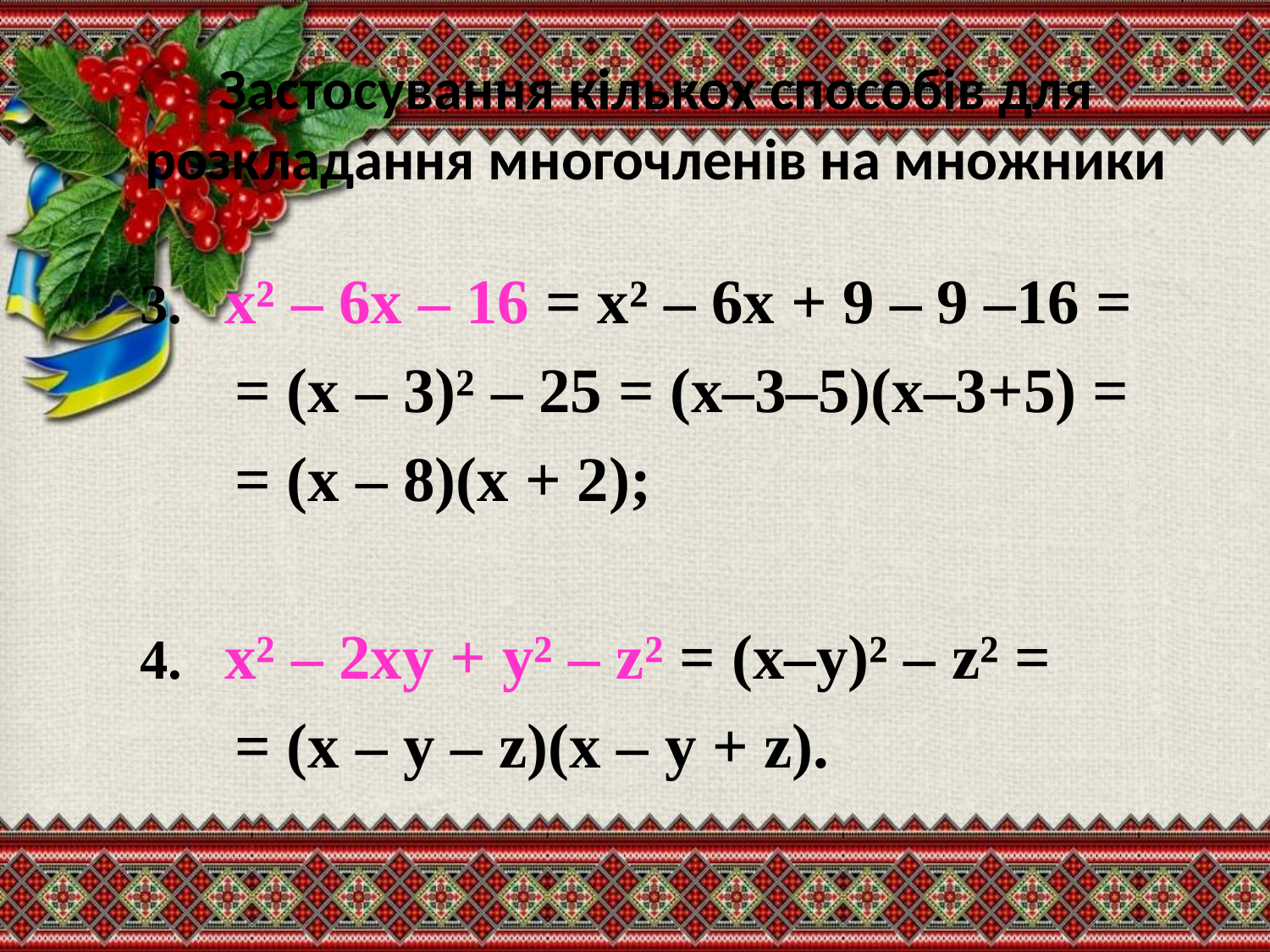

# Застосування кількох способів для розкладання многочленів на множники
3.   x² – 6x – 16 = x² – 6x + 9 – 9 –16 =
      = (x – 3)² – 25 = (x–3–5)(x–3+5) =
      = (x – 8)(x + 2);

4.   x² – 2xy + y² – z² = (x–y)² – z² =
      = (x – y – z)(x – y + z).